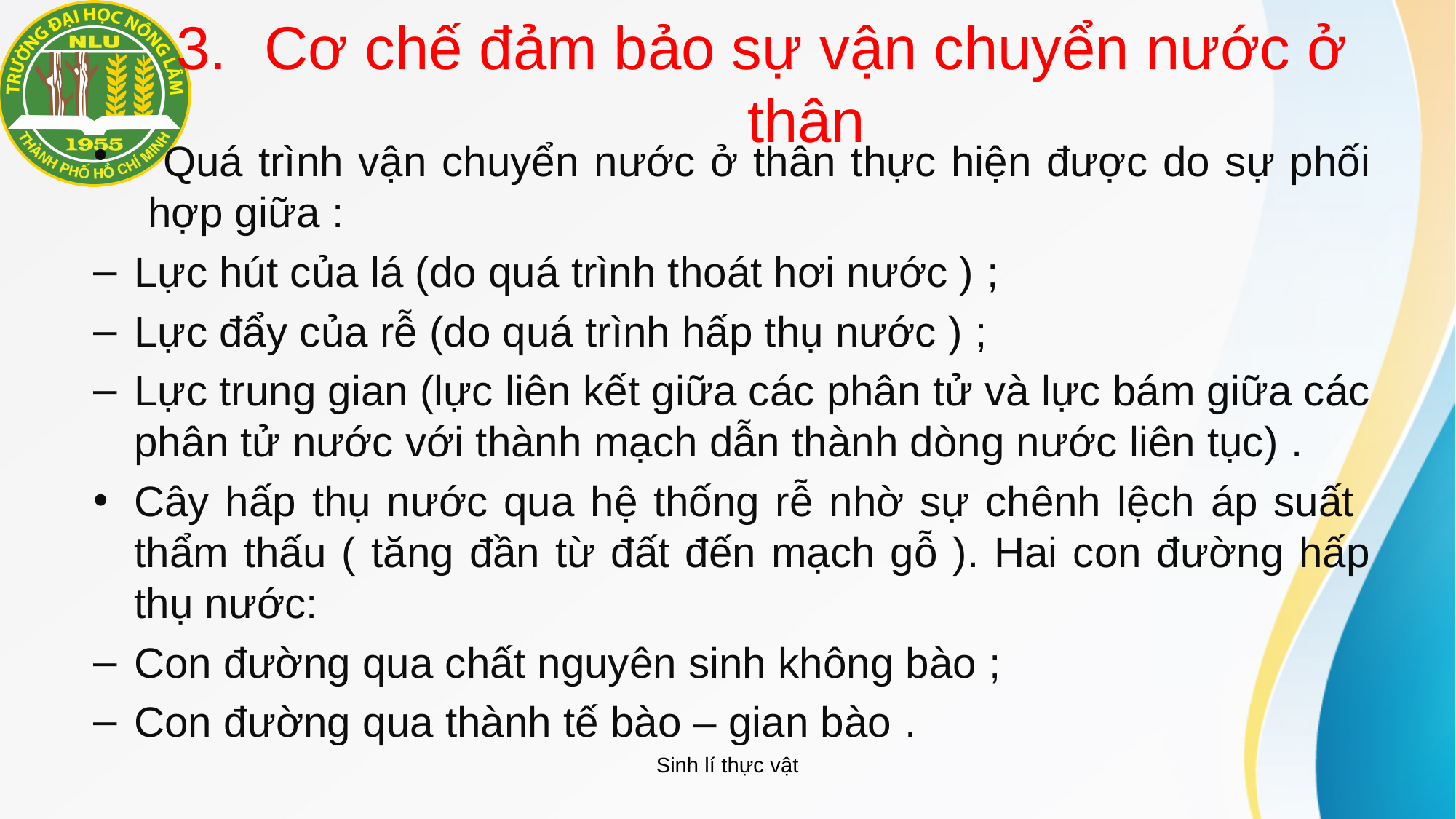

# Cơ chế đảm bảo sự vận chuyển nước ở thân
 Quá trình vận chuyển nước ở thân thực hiện được do sự phối hợp giữa :
Lực hút của lá (do quá trình thoát hơi nước ) ;
Lực đẩy của rễ (do quá trình hấp thụ nước ) ;
Lực trung gian (lực liên kết giữa các phân tử và lực bám giữa các phân tử nước với thành mạch dẫn thành dòng nước liên tục) .
Cây hấp thụ nước qua hệ thống rễ nhờ sự chênh lệch áp suất  thẩm thấu ( tăng đần từ đất đến mạch gỗ ). Hai con đường hấp thụ nước:
Con đường qua chất nguyên sinh không bào ;
Con đường qua thành tế bào – gian bào .

Sinh lí thực vật
18